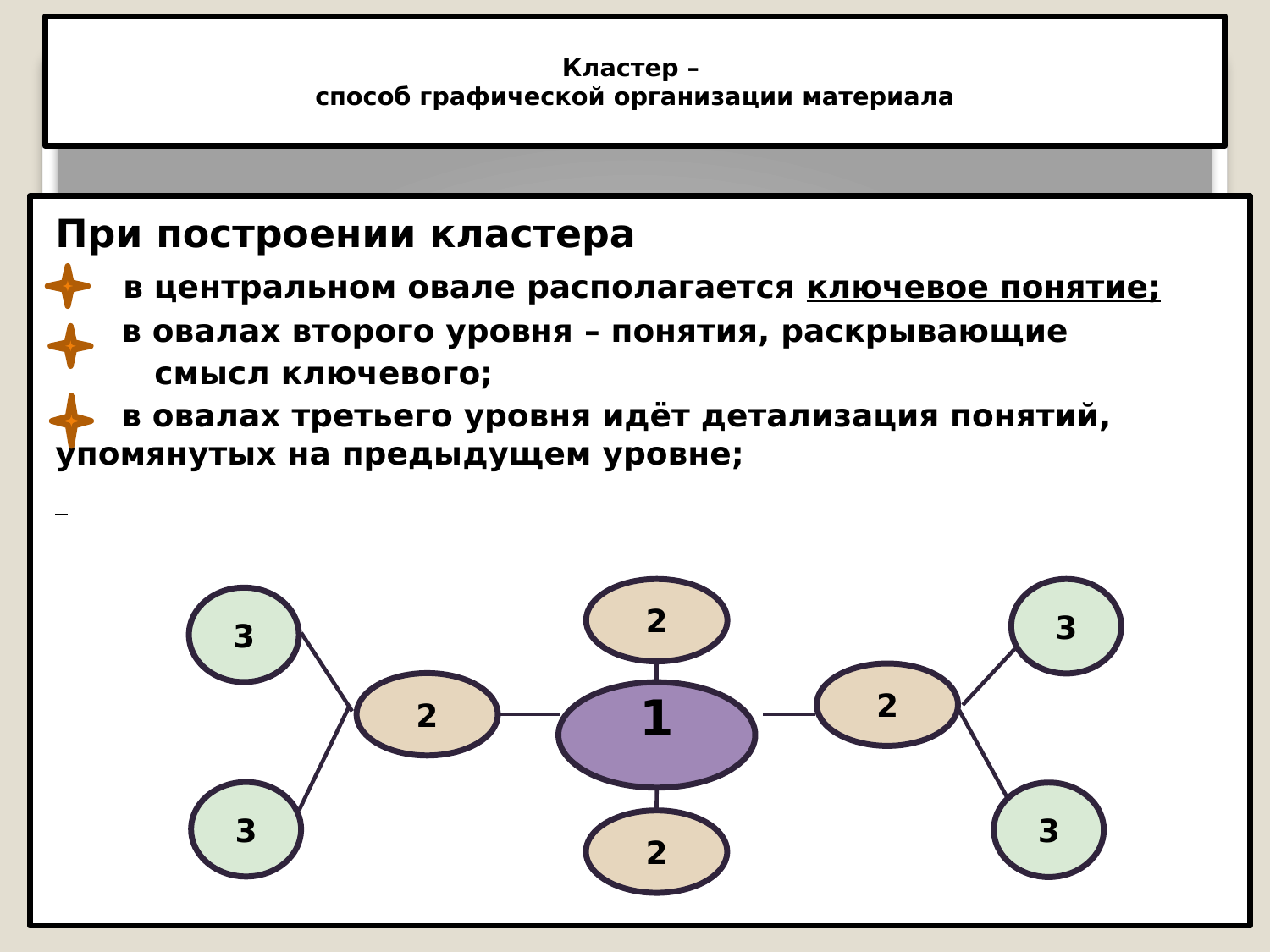

# Кластер – способ графической организации материала
При построении кластера
     в центральном овале располагается ключевое понятие;
      в овалах второго уровня – понятия, раскрывающие
         смысл ключевого;
      в овалах третьего уровня идёт детализация понятий, упомянутых на предыдущем уровне;

2
3
3
2
2
1

3
3
2